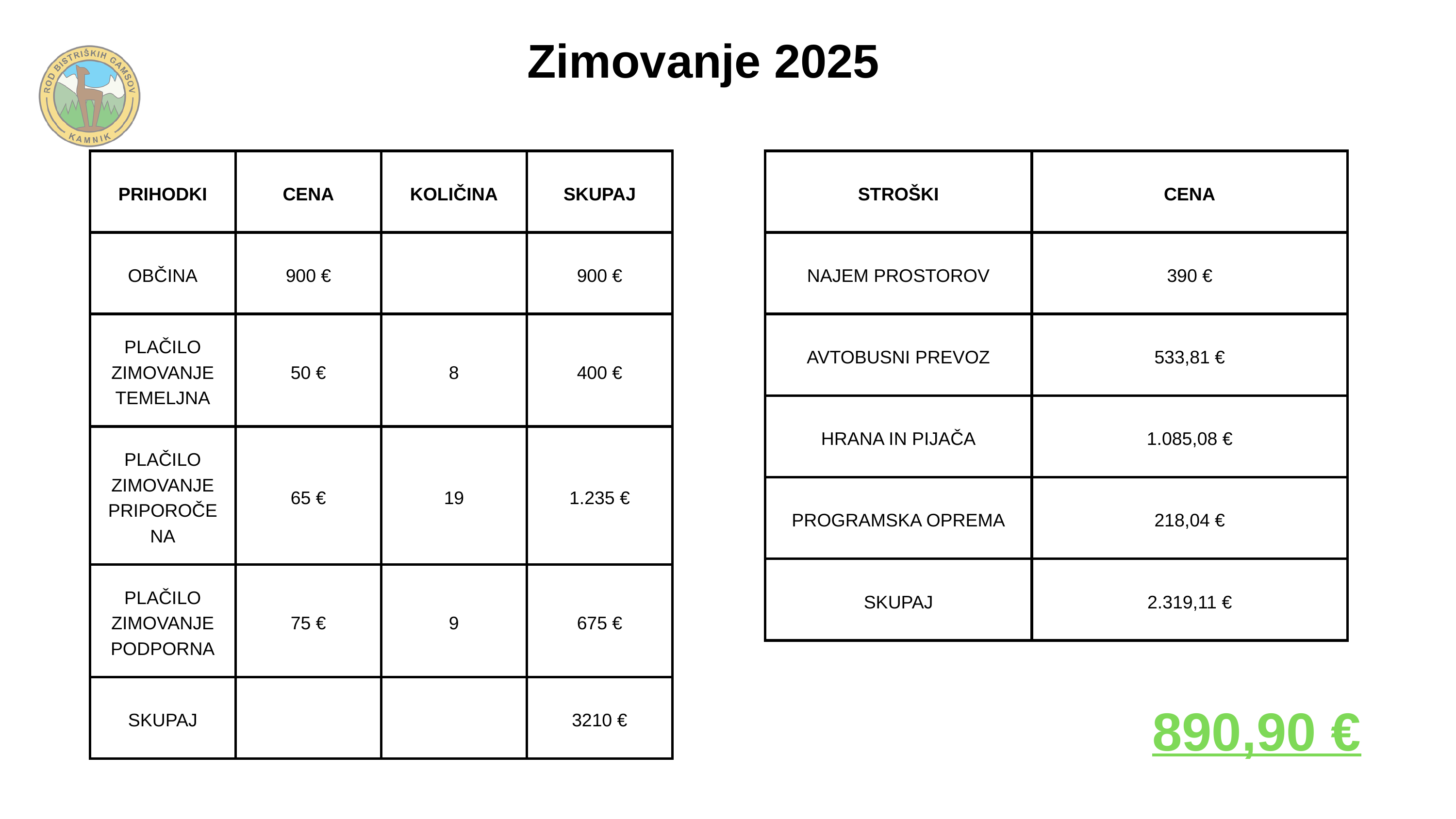

Zimovanje 2025

| PRIHODKI | CENA | KOLIČINA | SKUPAJ |
| --- | --- | --- | --- |
| OBČINA | 900 € |  | 900 € |
| PLAČILO ZIMOVANJE TEMELJNA | 50 € | 8 | 400 € |
| PLAČILO ZIMOVANJE PRIPOROČENA | 65 € | 19 | 1.235 € |
| PLAČILO ZIMOVANJE PODPORNA | 75 € | 9 | 675 € |
| SKUPAJ |  |  | 3210 € |
| STROŠKI | CENA |
| --- | --- |
| NAJEM PROSTOROV | 390 € |
| AVTOBUSNI PREVOZ | 533,81 € |
| HRANA IN PIJAČA | 1.085,08 € |
| PROGRAMSKA OPREMA | 218,04 € |
| SKUPAJ | 2.319,11 € |
890,90 €